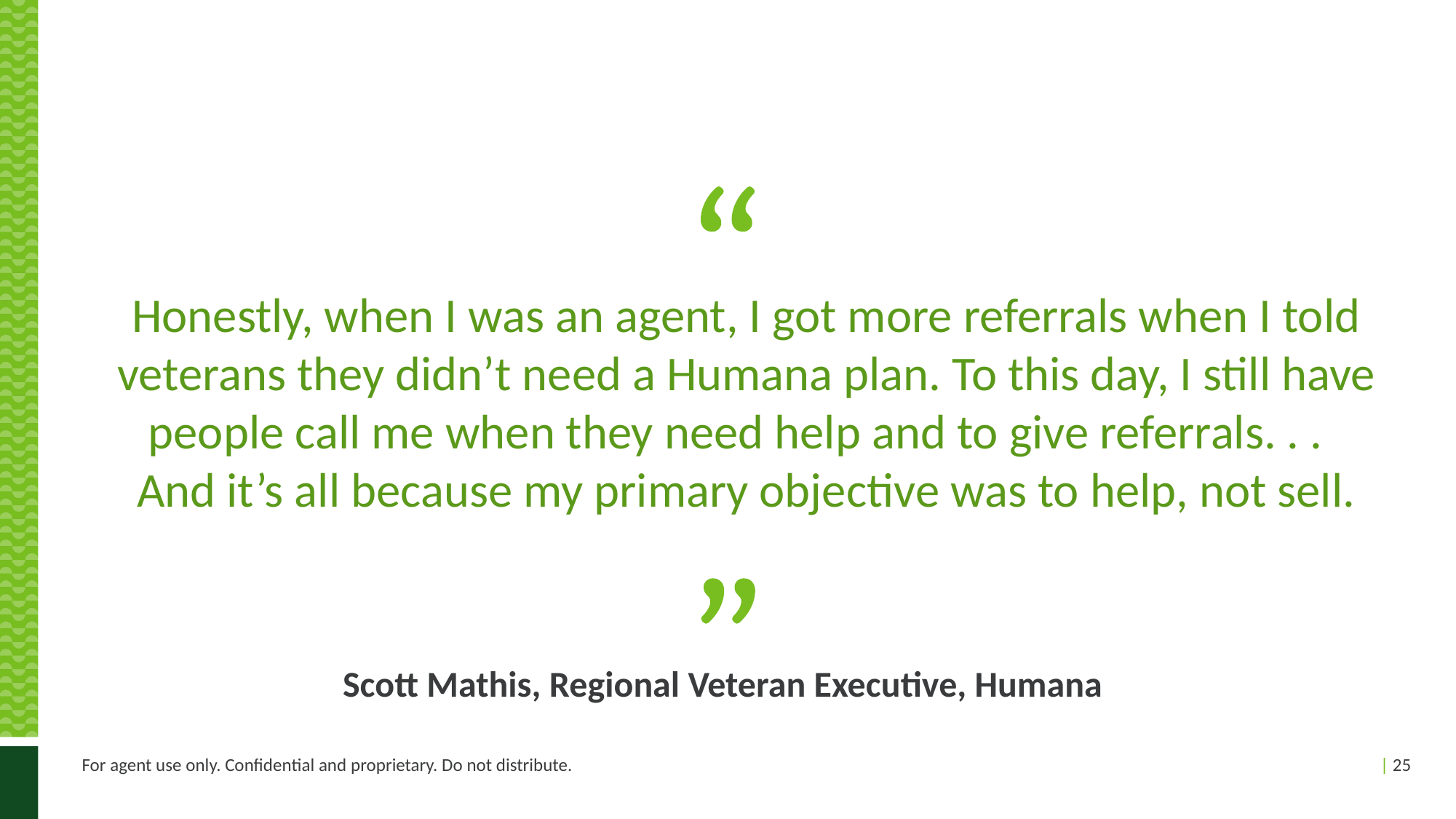

Honestly, when I was an agent, I got more referrals when I told veterans they didn’t need a Humana plan. To this day, I still have people call me when they need help and to give referrals. . .
And it’s all because my primary objective was to help, not sell.

Scott Mathis, Regional Veteran Executive, Humana
For agent use only. Confidential and proprietary. Do not distribute.
| 25